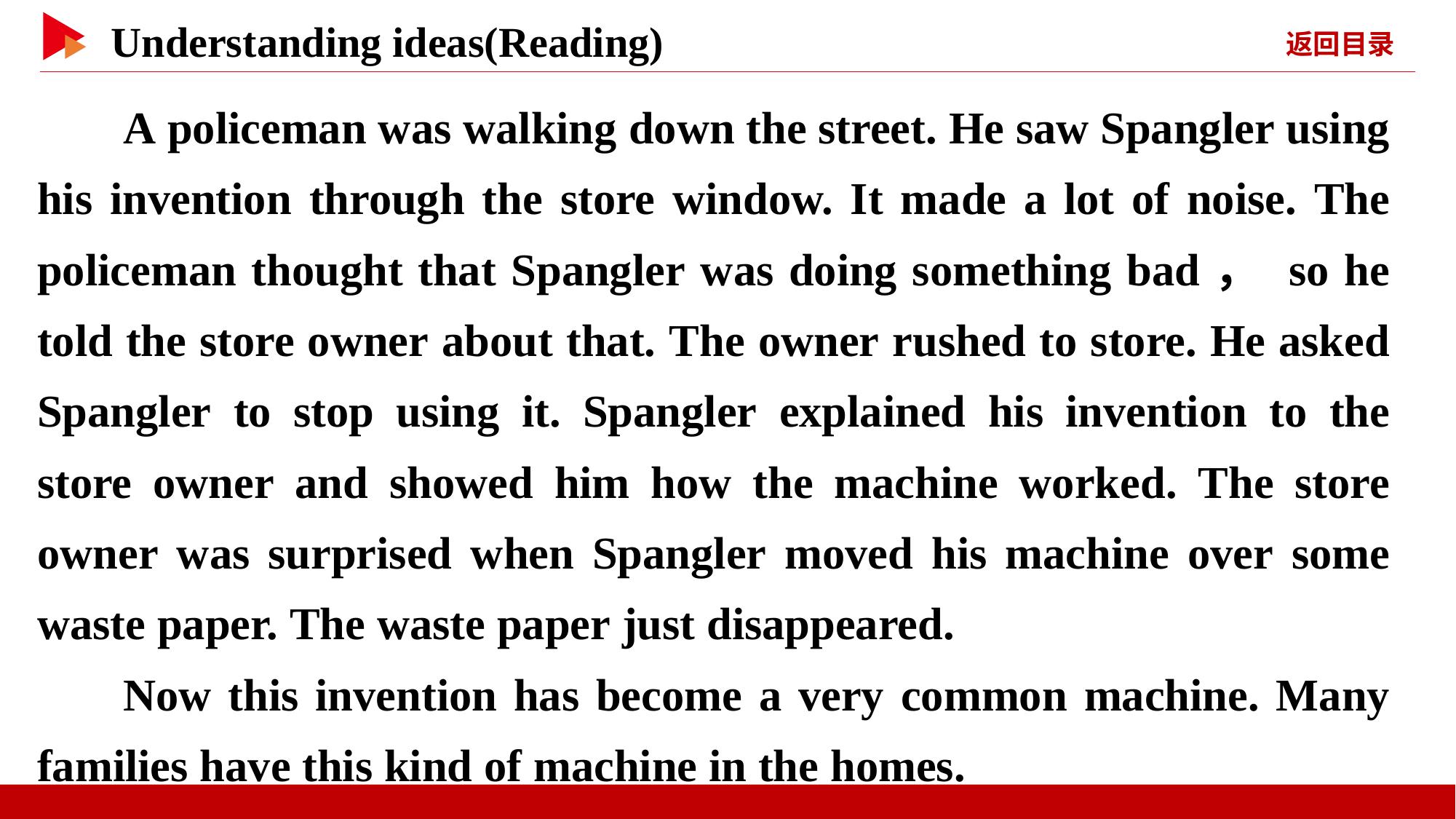

A policeman was walking down the street. He saw Spangler using his invention through the store window. It made a lot of noise. The policeman thought that Spangler was doing something bad， so he told the store owner about that. The owner rushed to store. He asked Spangler to stop using it. Spangler explained his invention to the store owner and showed him how the machine worked. The store owner was surprised when Spangler moved his machine over some waste paper. The waste paper just disappeared.
Now this invention has become a very common machine. Many families have this kind of machine in the homes.